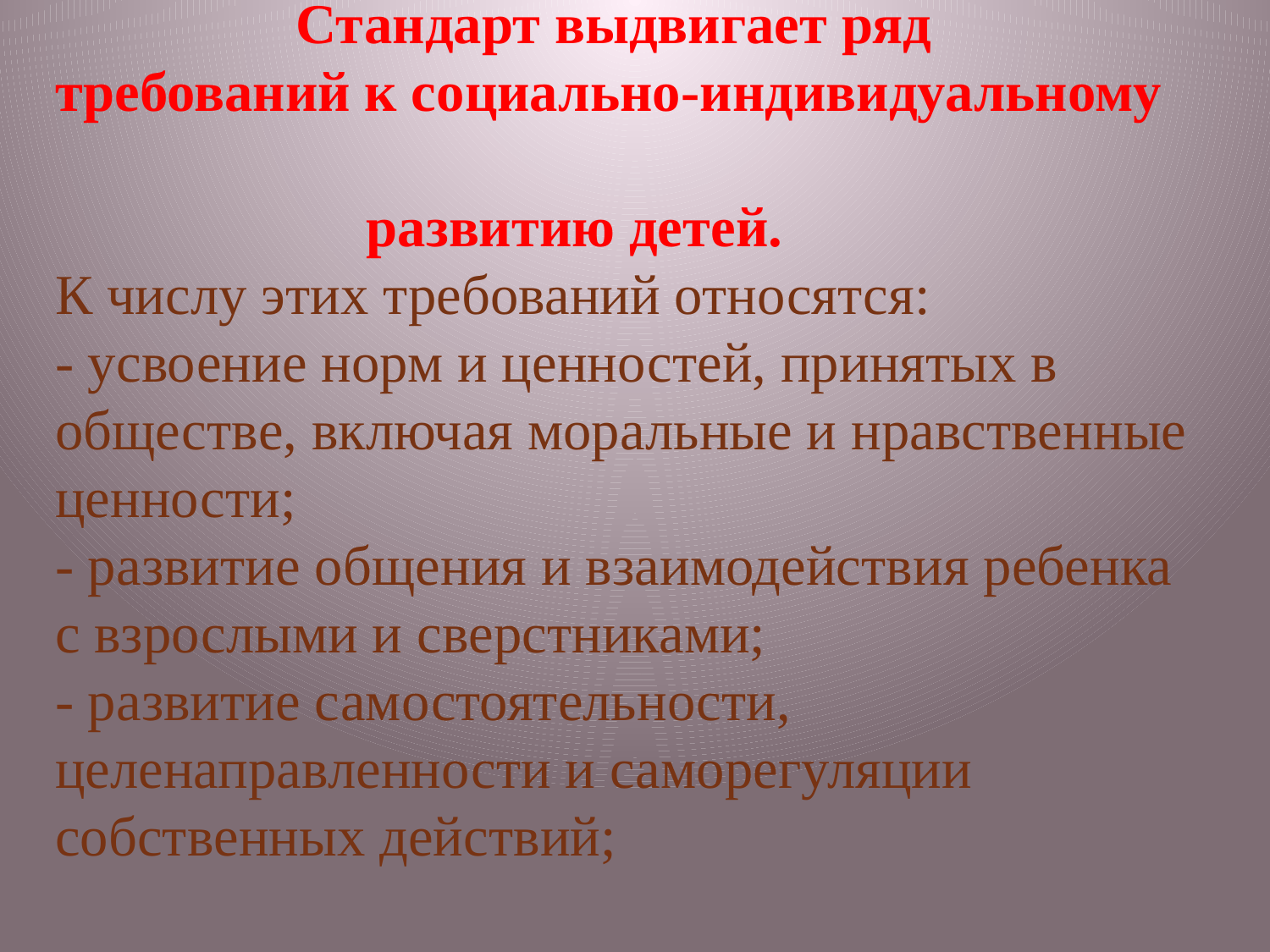

# Стандарт выдвигает ряд      требований к социально-индивидуальному развитию детей. К числу этих требований относятся: - усвоение норм и ценностей, принятых в обществе, включая моральные и нравственные ценности; - развитие общения и взаимодействия ребенка с взрослыми и сверстниками; - развитие самостоятельности, целенаправленности и саморегуляции собственных действий;